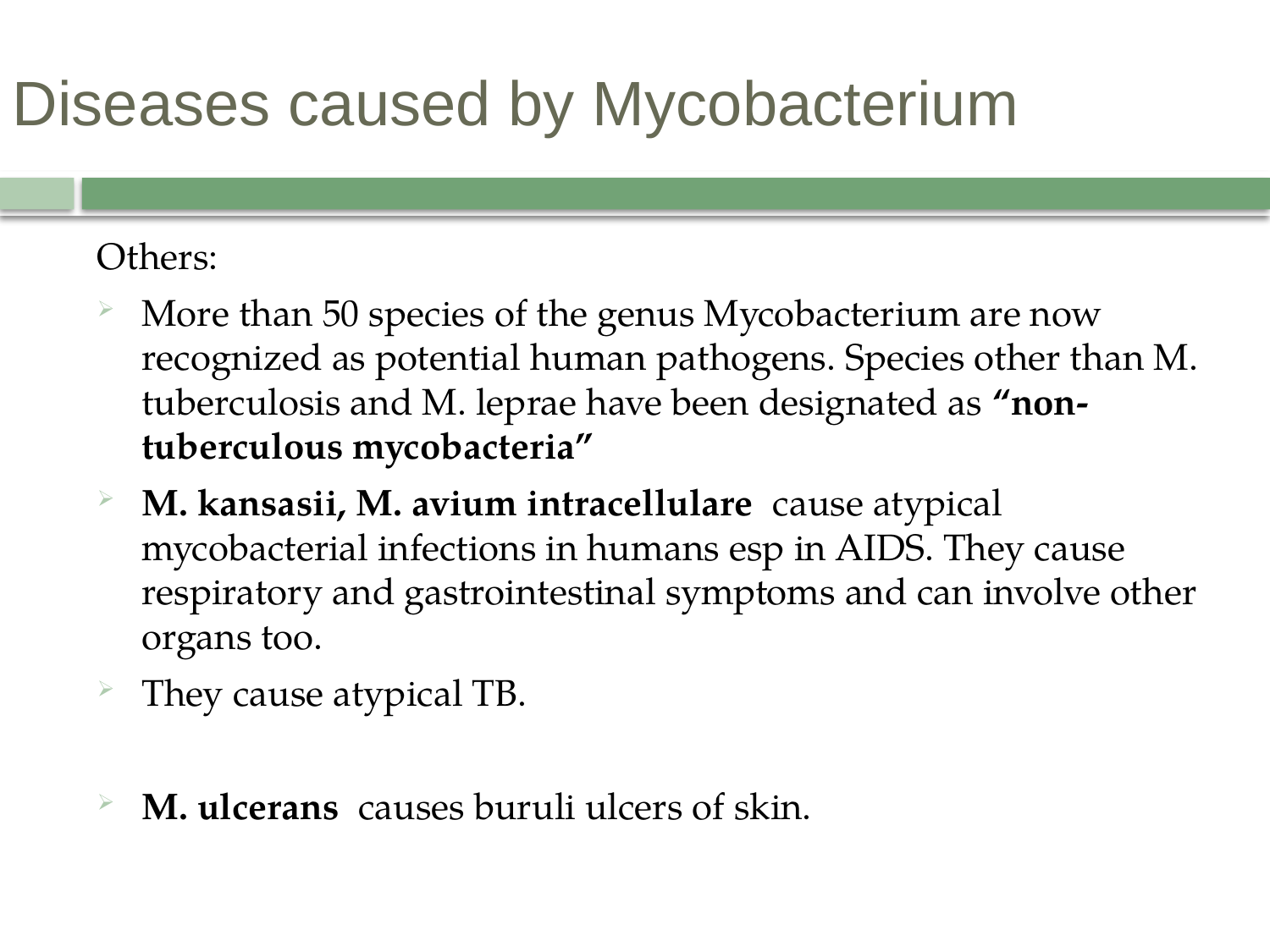

# Diseases caused by Mycobacterium
Others:
More than 50 species of the genus Mycobacterium are now recognized as potential human pathogens. Species other than M. tuberculosis and M. leprae have been designated as “non-tuberculous mycobacteria”
M. kansasii, M. avium intracellulare  cause atypical mycobacterial infections in humans esp in AIDS. They cause respiratory and gastrointestinal symptoms and can involve other organs too.
They cause atypical TB.

M. ulcerans  causes buruli ulcers of skin.